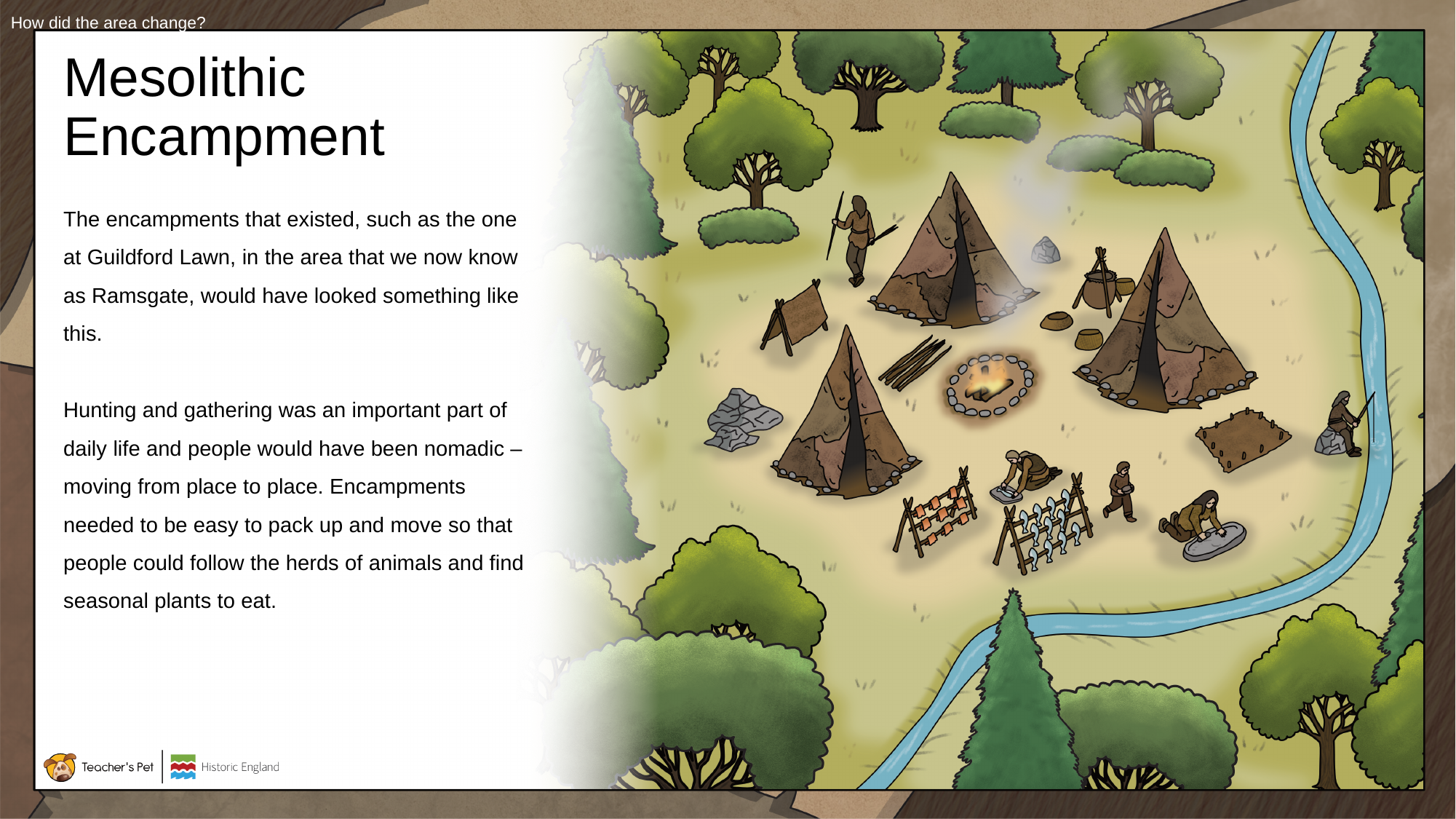

# Mesolithic Encampment
How did the area change?
Mesolithic Encampment
The encampments that existed, such as the one at Guildford Lawn, in the area that we now know as Ramsgate, would have looked something like this.

Hunting and gathering was an important part of daily life and people would have been nomadic – moving from place to place. Encampments needed to be easy to pack up and move so that people could follow the herds of animals and find seasonal plants to eat.